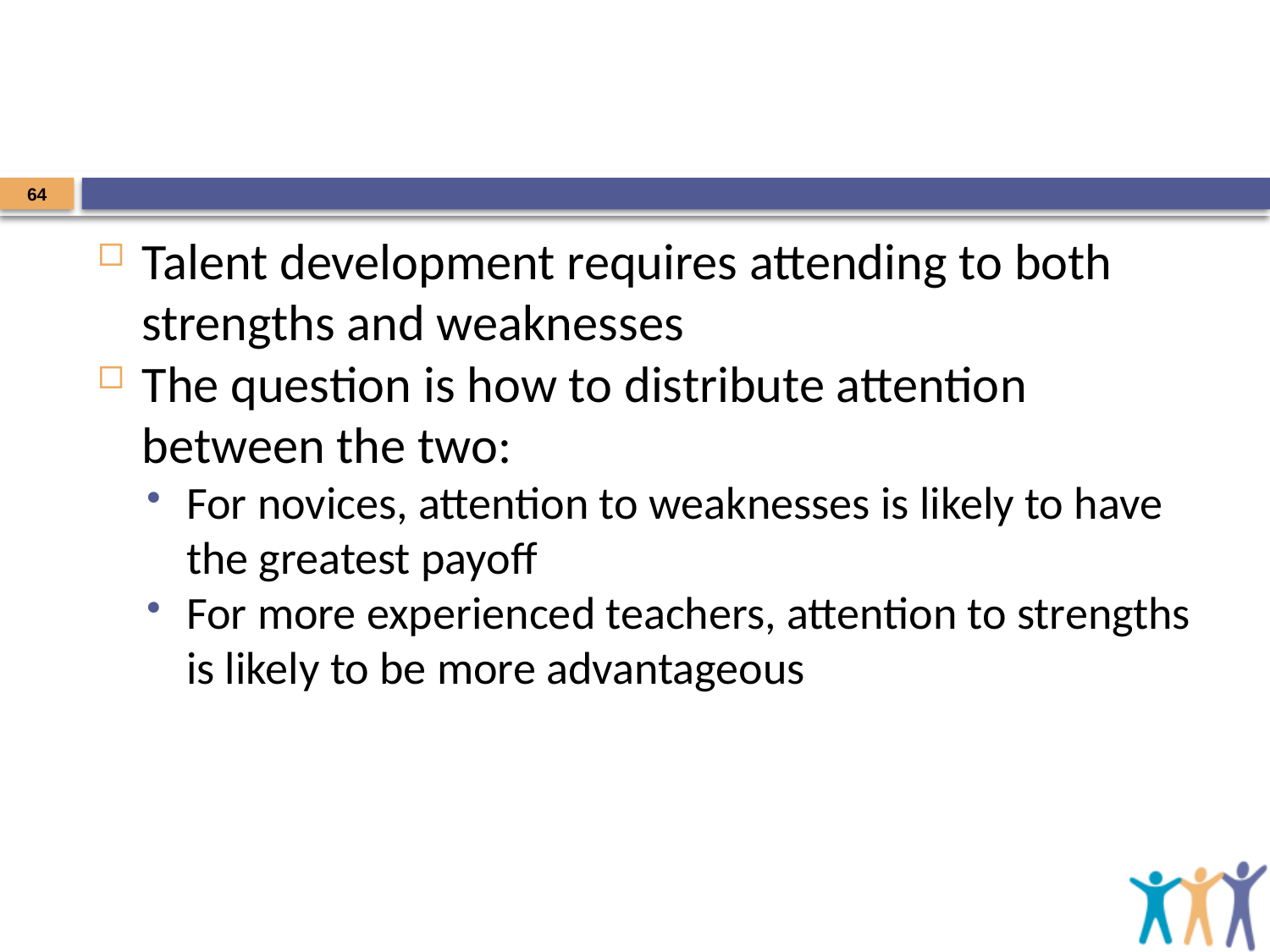

#
64
Talent development requires attending to both strengths and weaknesses
The question is how to distribute attention between the two:
For novices, attention to weaknesses is likely to have the greatest payoff
For more experienced teachers, attention to strengths is likely to be more advantageous